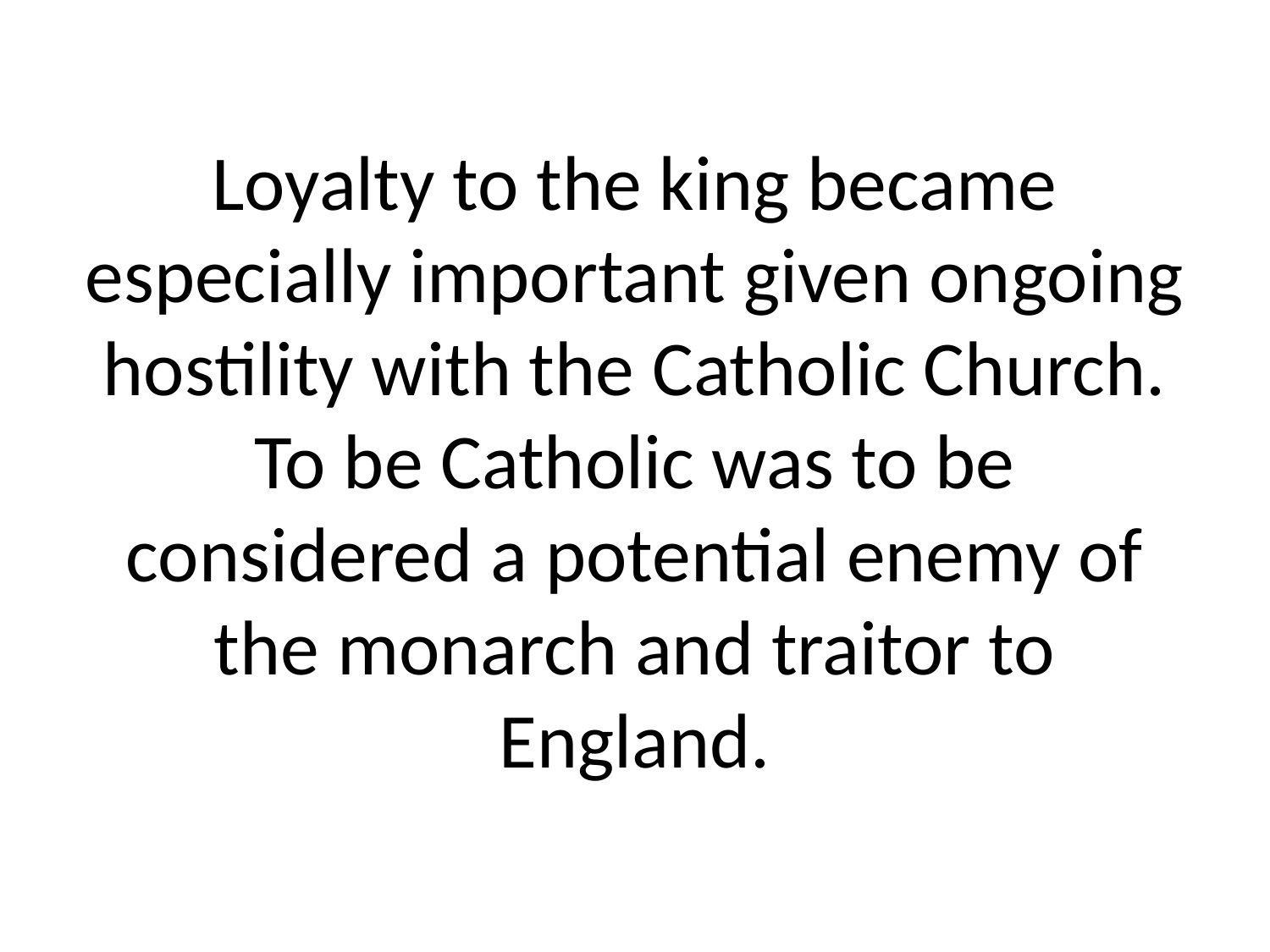

# Loyalty to the king became especially important given ongoing hostility with the Catholic Church. To be Catholic was to be considered a potential enemy of the monarch and traitor to England.